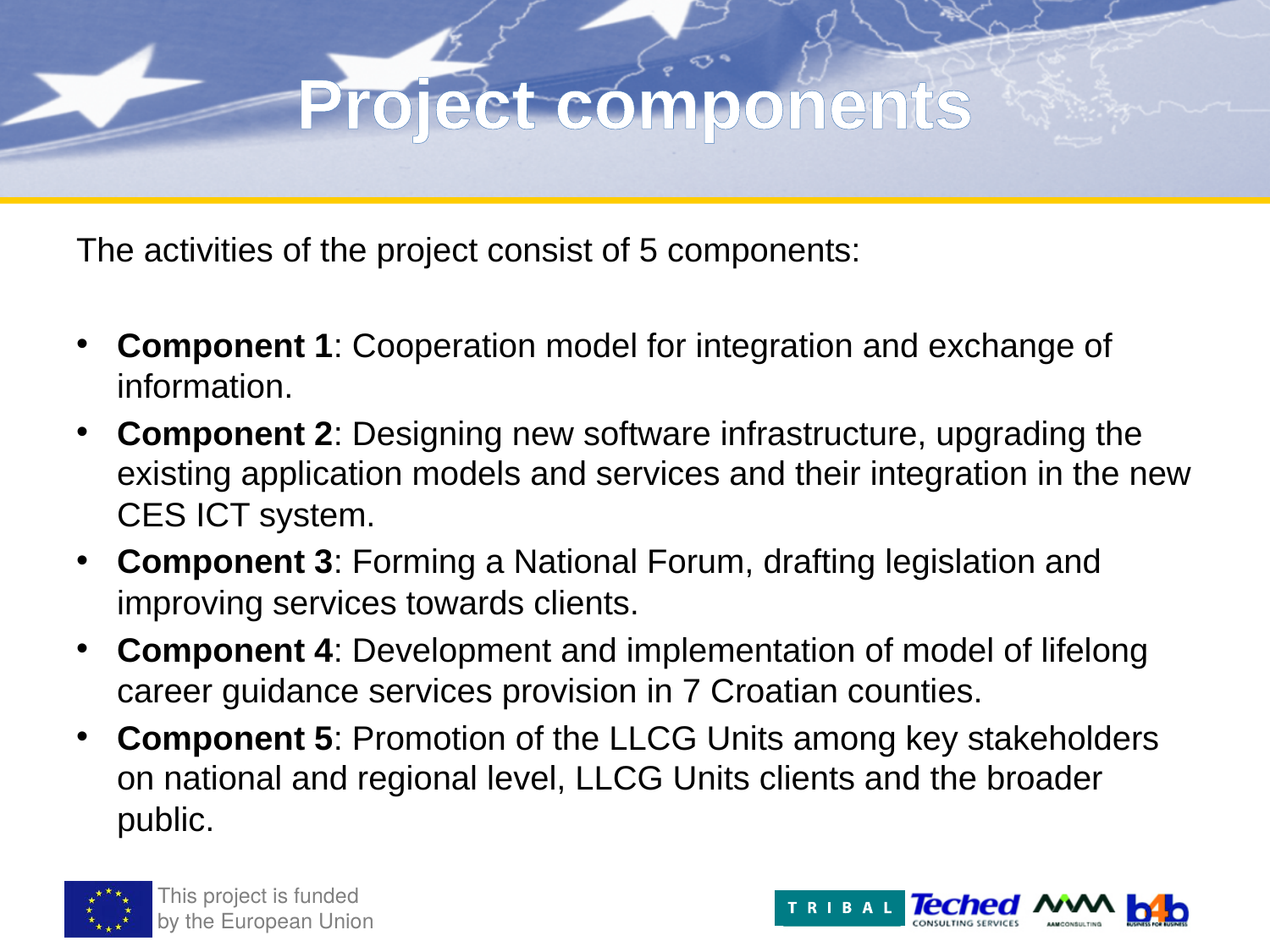

# Project components
The activities of the project consist of 5 components:

Component 1: Cooperation model for integration and exchange of information.
Component 2: Designing new software infrastructure, upgrading the existing application models and services and their integration in the new CES ICT system.
Component 3: Forming a National Forum, drafting legislation and improving services towards clients.
Component 4: Development and implementation of model of lifelong career guidance services provision in 7 Croatian counties.
Component 5: Promotion of the LLCG Units among key stakeholders on national and regional level, LLCG Units clients and the broader public.